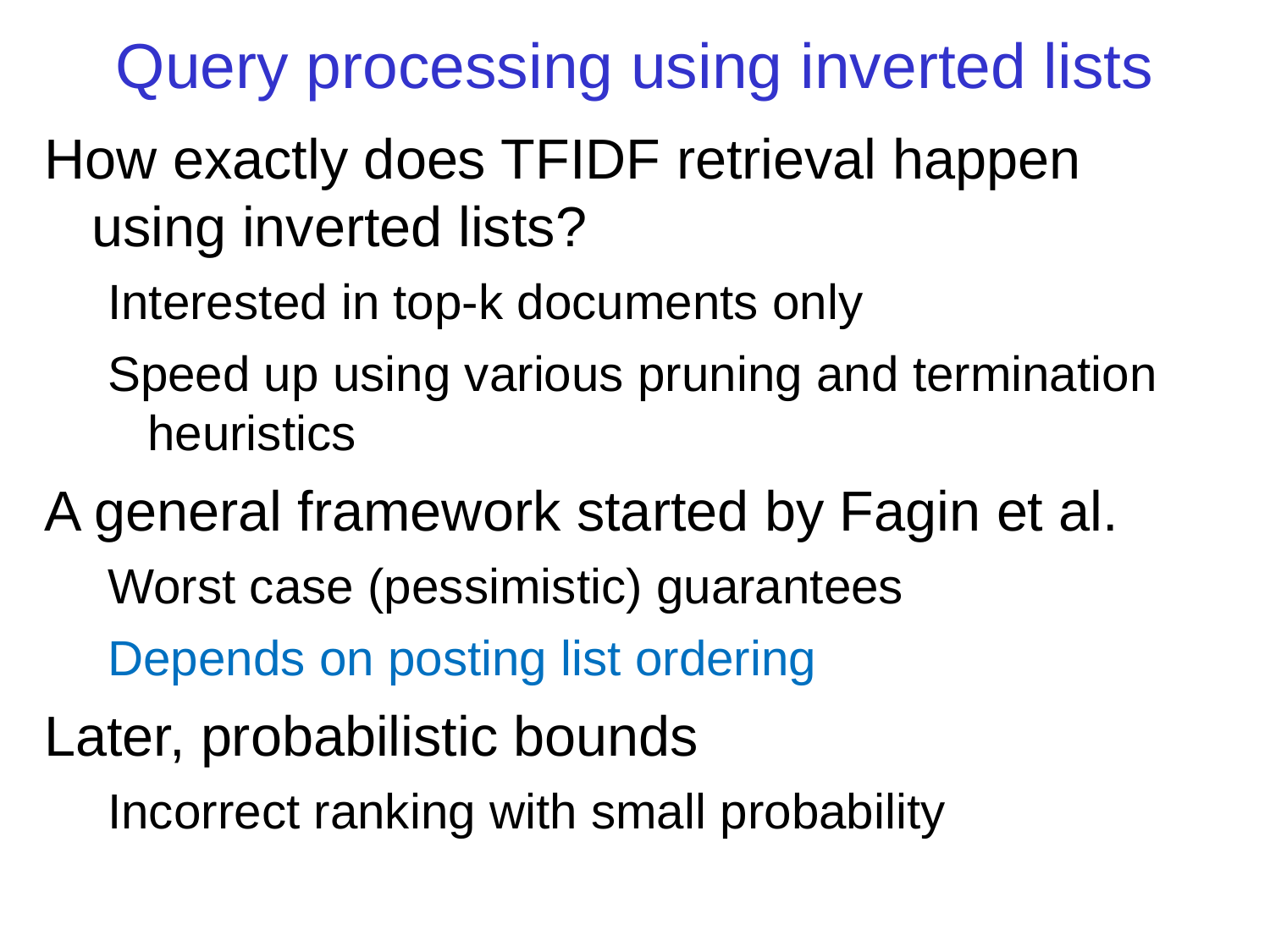

Query processing using inverted lists
How exactly does TFIDF retrieval happen using inverted lists?
Interested in top-k documents only
Speed up using various pruning and termination heuristics
A general framework started by Fagin et al.
Worst case (pessimistic) guarantees
Depends on posting list ordering
Later, probabilistic bounds
Incorrect ranking with small probability